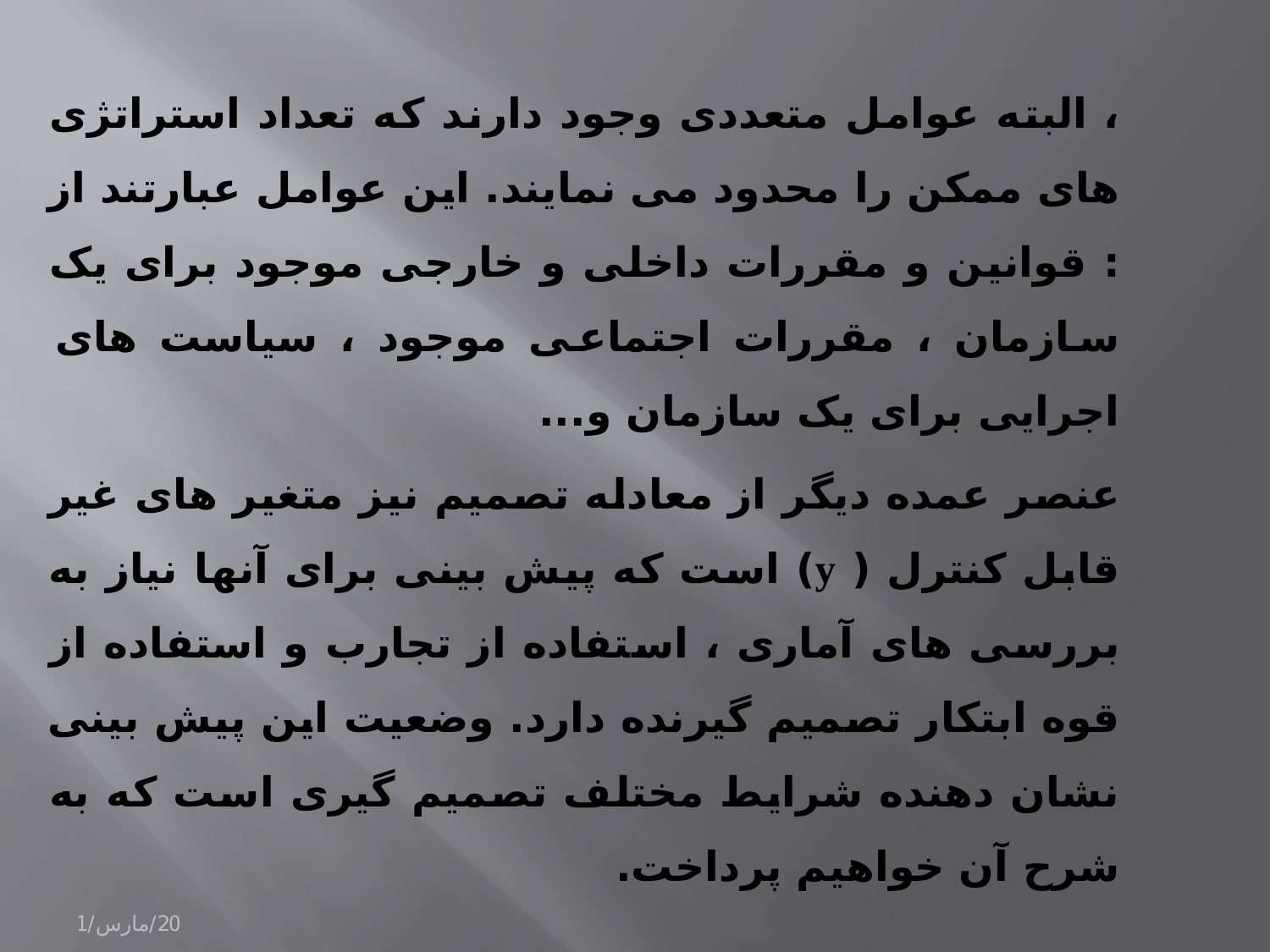

، البته عوامل متعددی وجود دارند که تعداد استراتژی های ممکن را محدود می نمایند. این عوامل عبارتند از : قوانین و مقررات داخلی و خارجی موجود برای یک سازمان ، مقررات اجتماعی موجود ، سیاست های اجرایی برای یک سازمان و...
عنصر عمده دیگر از معادله تصمیم نیز متغیر های غیر قابل کنترل ( y) است که پیش بینی برای آنها نیاز به بررسی های آماری ، استفاده از تجارب و استفاده از قوه ابتکار تصمیم گیرنده دارد. وضعیت این پیش بینی نشان دهنده شرایط مختلف تصمیم گیری است که به شرح آن خواهیم پرداخت.
20/مارس/1